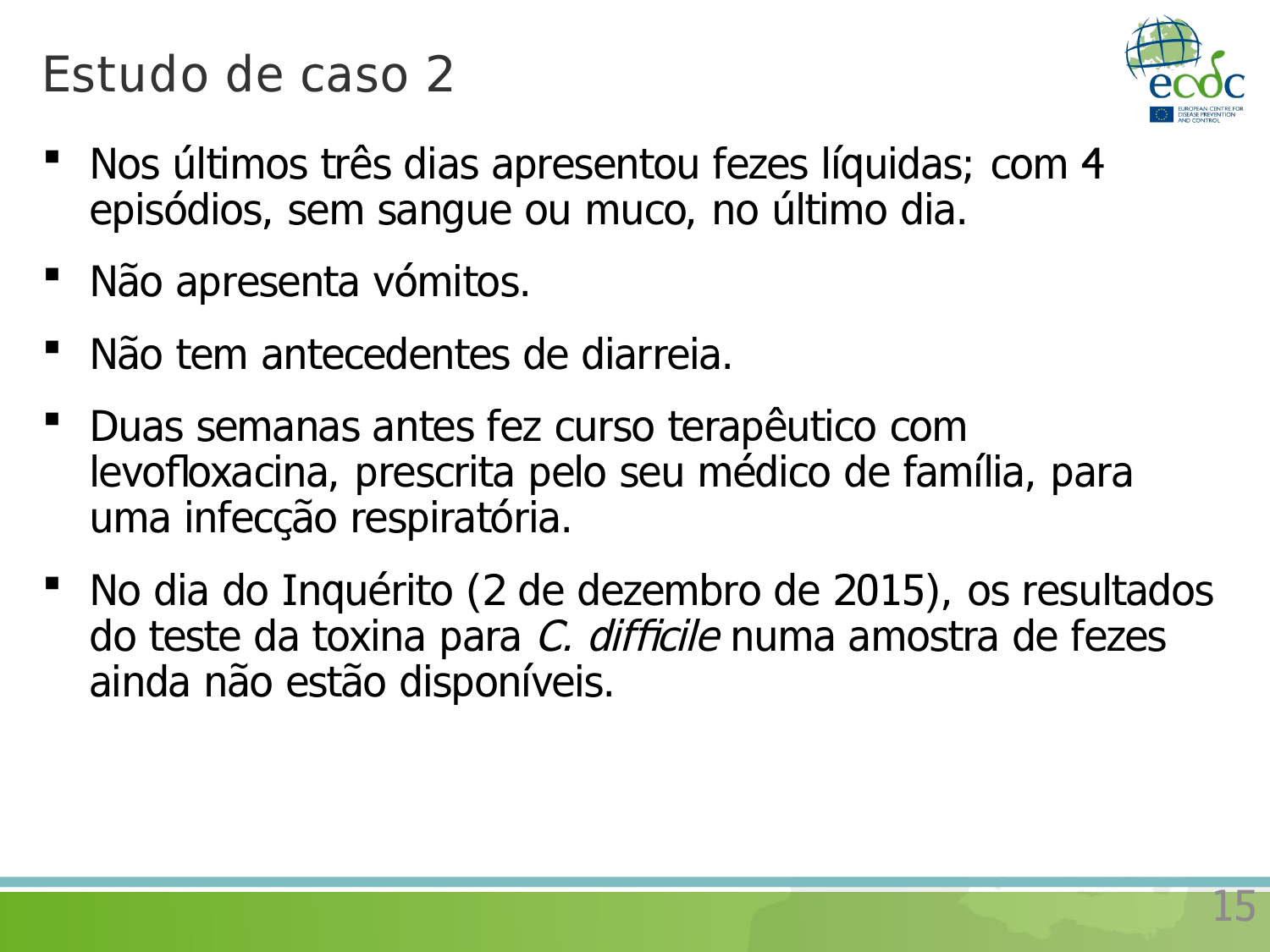

# Estudo de caso 2
Nos últimos três dias apresentou fezes líquidas; com 4 episódios, sem sangue ou muco, no último dia.
Não apresenta vómitos.
Não tem antecedentes de diarreia.
Duas semanas antes fez curso terapêutico com levofloxacina, prescrita pelo seu médico de família, para uma infecção respiratória.
No dia do Inquérito (2 de dezembro de 2015), os resultados do teste da toxina para C. difficile numa amostra de fezes ainda não estão disponíveis.

15